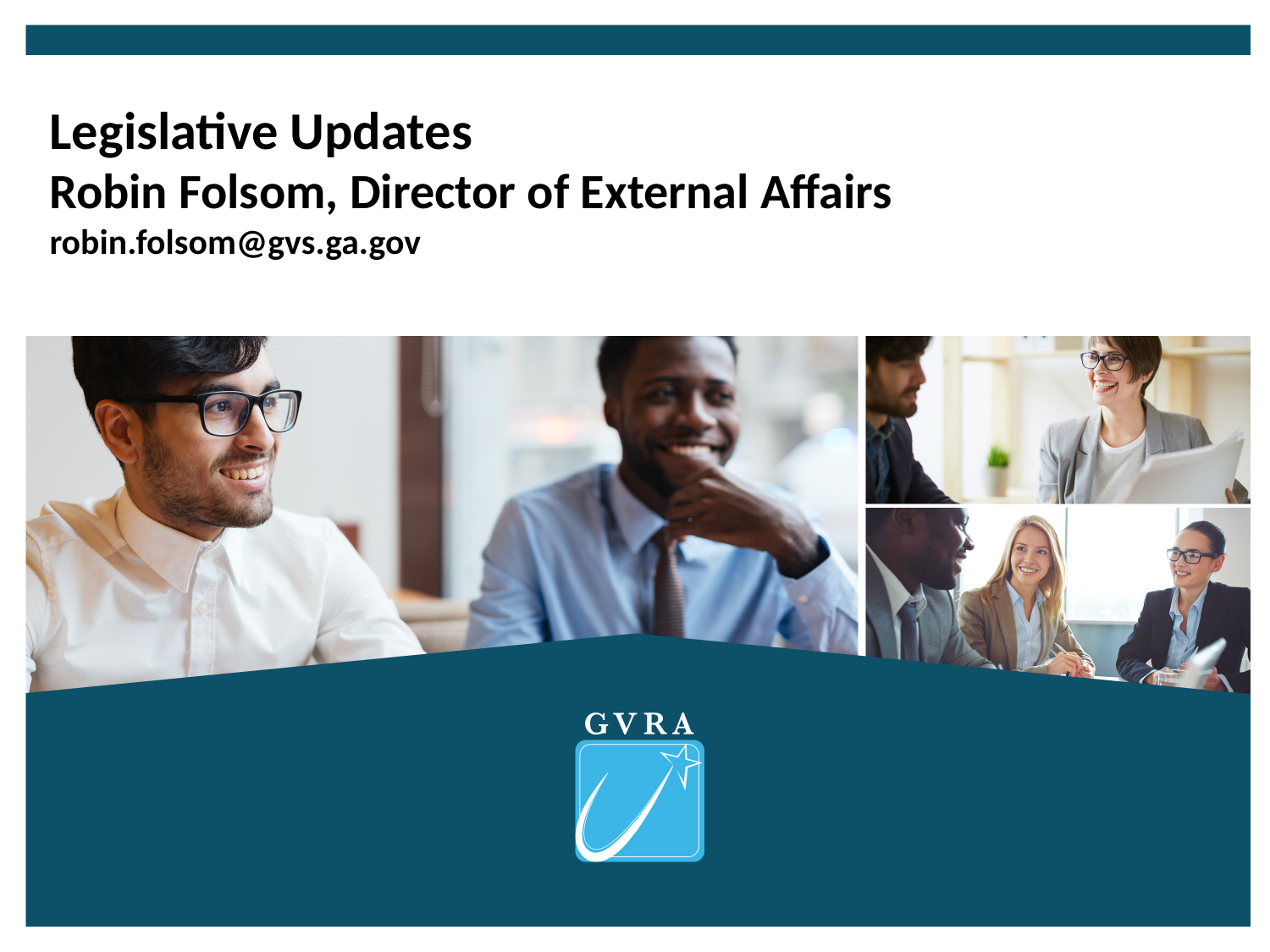

Legislative Updates
Robin Folsom, Director of External Affairs
robin.folsom@gvs.ga.gov